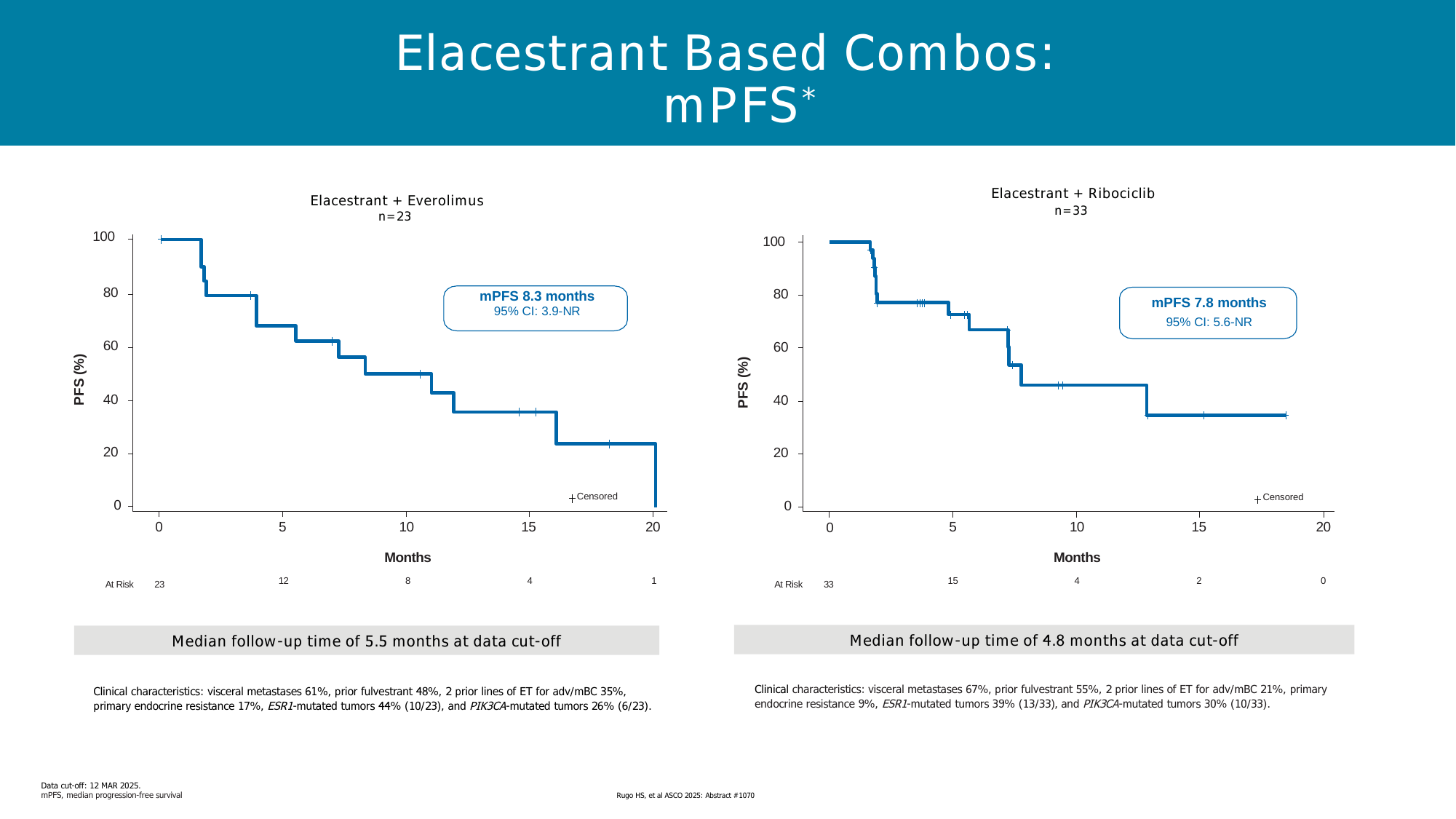

Elacestrant Based Combos:
mPFS*
Elacestrant + Ribociclib
n=33
Elacestrant + Everolimus
n=23
100
100

80
80

mPFS 8.3 months
95% CI: 3.9-NR

mPFS 7.8 months

95% CI: 5.6-NR
60
PFS (%)
60
PFS (%)

40
40

20
20

Censored
Censored
0
0

5
10
15
20
5
10
15
20
0
0
Months
Months
12
8
4
1
15
4
2
0
At Risk
23
At Risk
33
Median follow-up time of 4.8 months at data cut-off
Median follow-up time of 5.5 months at data cut-off
Clinical characteristics: visceral metastases 67%, prior fulvestrant 55%, 2 prior lines of ET for adv/mBC 21%, primary endocrine resistance 9%, ESR1-mutated tumors 39% (13/33), and PIK3CA-mutated tumors 30% (10/33).
Clinical characteristics: visceral metastases 61%, prior fulvestrant 48%, 2 prior lines of ET for adv/mBC 35%, primary endocrine resistance 17%, ESR1-mutated tumors 44% (10/23), and PIK3CA-mutated tumors 26% (6/23).
Data cut-off: 12 MAR 2025.
mPFS, median progression-free survival

Rugo HS, et al ASCO 2025: Abstract #1070